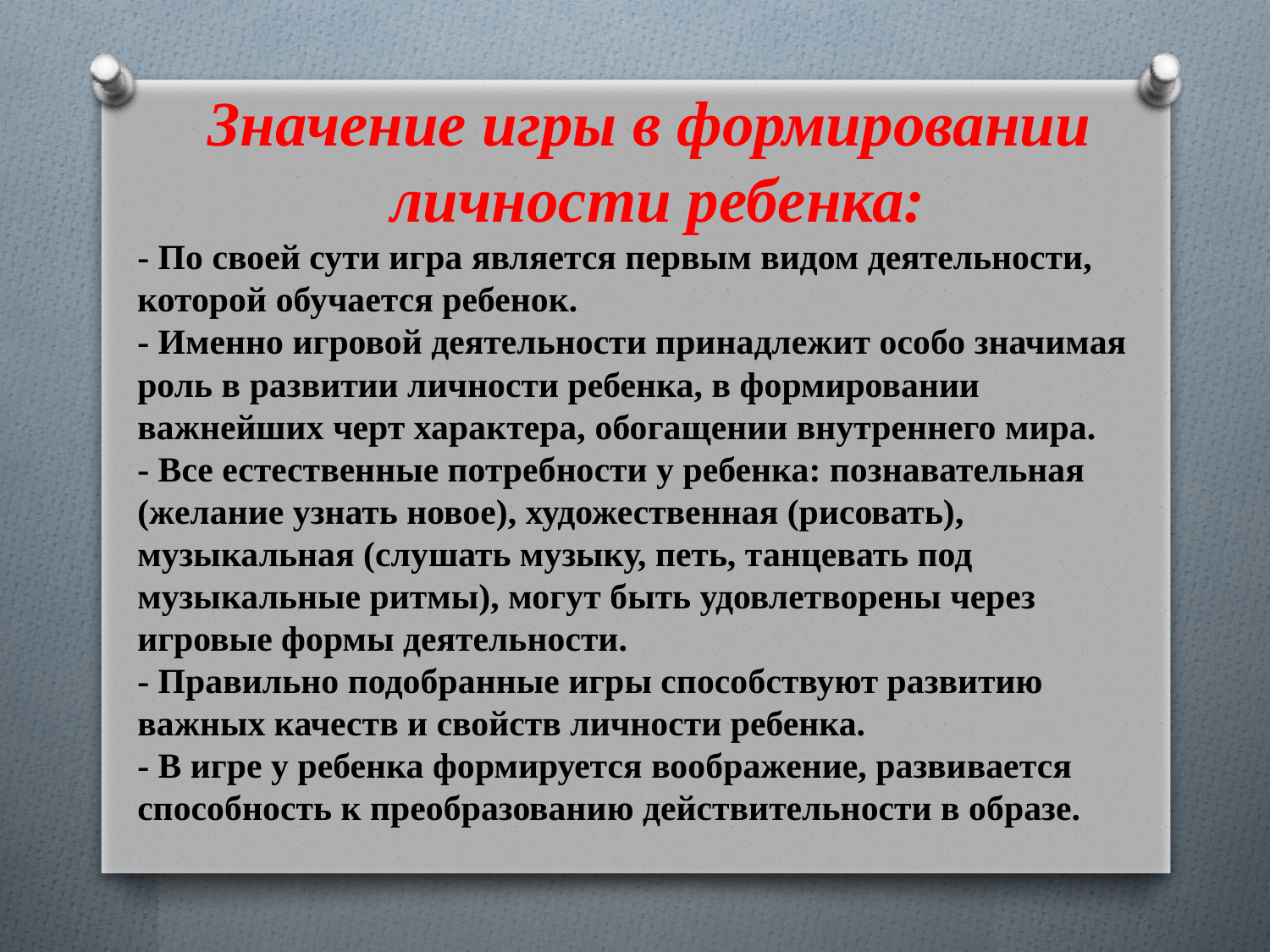

Значение игры в формировании
 личности ребенка:
- По своей сути игра является первым видом деятельности, которой обучается ребенок.
- Именно игровой деятельности принадлежит особо значимая роль в развитии личности ребенка, в формировании важнейших черт характера, обогащении внутреннего мира.
- Все естественные потребности у ребенка: познавательная (желание узнать новое), художественная (рисовать), музыкальная (слушать музыку, петь, танцевать под музыкальные ритмы), могут быть удовлетворены через игровые формы деятельности.
- Правильно подобранные игры способствуют развитию важных качеств и свойств личности ребенка.
- В игре у ребенка формируется воображение, развивается способность к преобразованию действительности в образе.